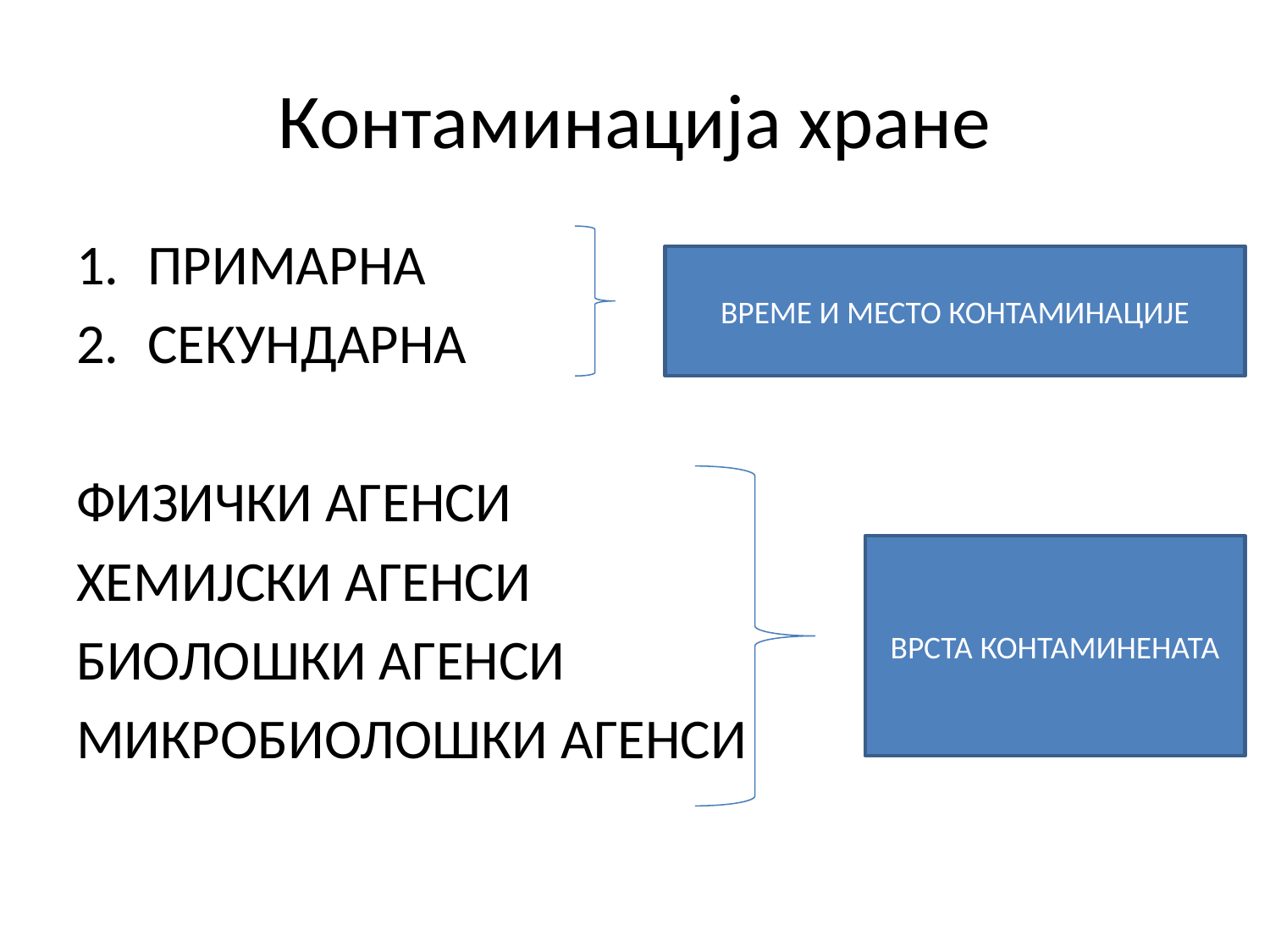

# Контаминација хране
ПРИМАРНА
СЕКУНДАРНА

ФИЗИЧКИ АГЕНСИ
ХЕМИЈСКИ АГЕНСИ
БИОЛОШКИ АГЕНСИ
МИКРОБИОЛОШКИ АГЕНСИ

ВРЕМЕ И МЕСТО КОНТАМИНАЦИЈЕ

ВРСТА КОНТАМИНЕНАТА